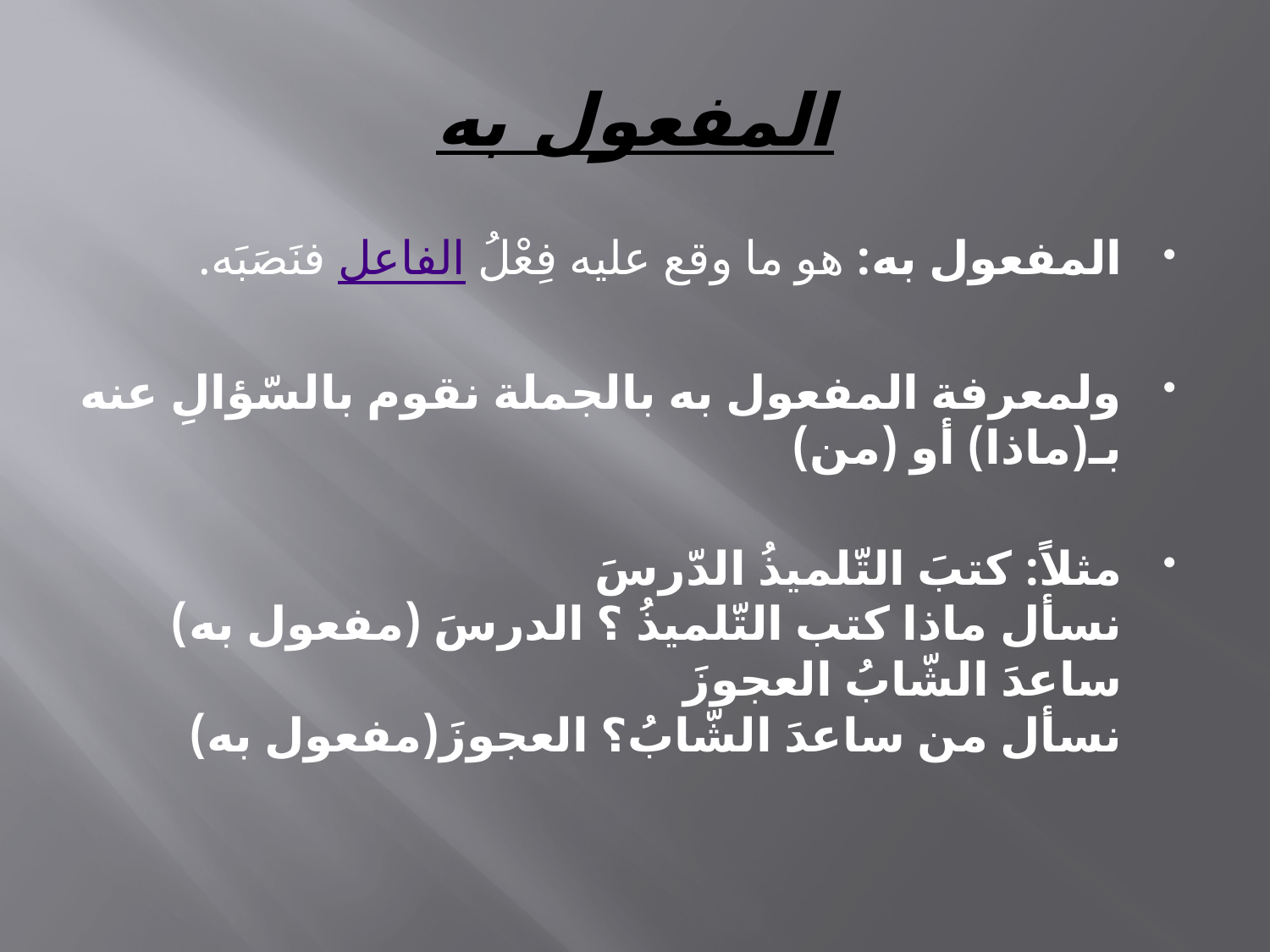

# المفعول به
المفعول به: هو ما وقع عليه فِعْلُ الفاعل فنَصَبَه.

ولمعرفة المفعول به بالجملة نقوم بالسّؤالِ عنه
بـ(ماذا) أو (من)
مثلاً: كتبَ التّلميذُ الدّرسَ
نسأل ماذا كتب التّلميذُ ؟ الدرسَ (مفعول به)
ساعدَ الشّابُ العجوزَ
نسأل من ساعدَ الشّابُ؟ العجوزَ(مفعول به)